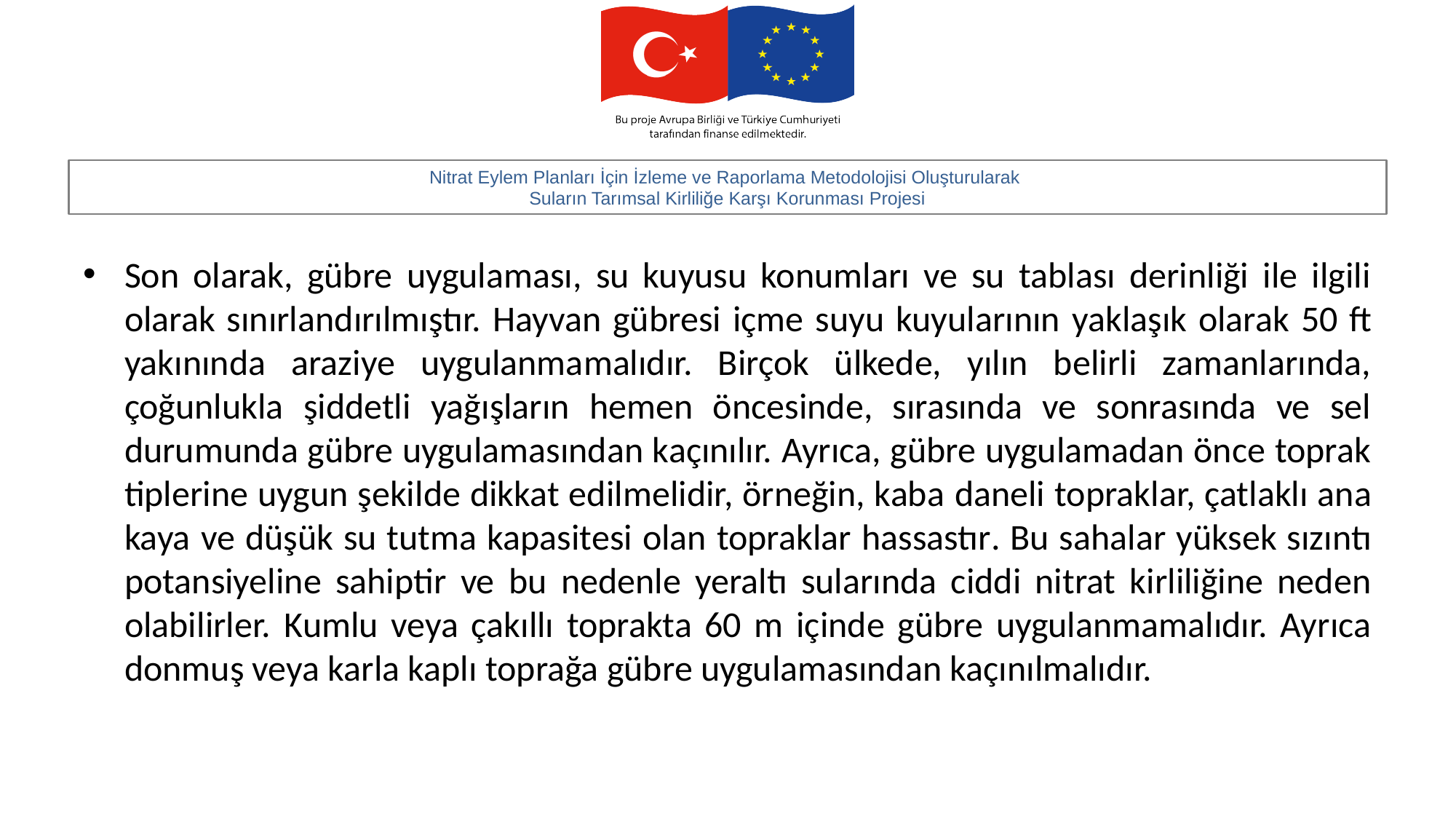

Son olarak, gübre uygulaması, su kuyusu konumları ve su tablası derinliği ile ilgili olarak sınırlandırılmıştır. Hayvan gübresi içme suyu kuyularının yaklaşık olarak 50 ft yakınında araziye uygulanmamalıdır. Birçok ülkede, yılın belirli zamanlarında, çoğunlukla şiddetli yağışların hemen öncesinde, sırasında ve sonrasında ve sel durumunda gübre uygulamasından kaçınılır. Ayrıca, gübre uygulamadan önce toprak tiplerine uygun şekilde dikkat edilmelidir, örneğin, kaba daneli topraklar, çatlaklı ana kaya ve düşük su tutma kapasitesi olan topraklar hassastır. Bu sahalar yüksek sızıntı potansiyeline sahiptir ve bu nedenle yeraltı sularında ciddi nitrat kirliliğine neden olabilirler. Kumlu veya çakıllı toprakta 60 m içinde gübre uygulanmamalıdır. Ayrıca donmuş veya karla kaplı toprağa gübre uygulamasından kaçınılmalıdır.